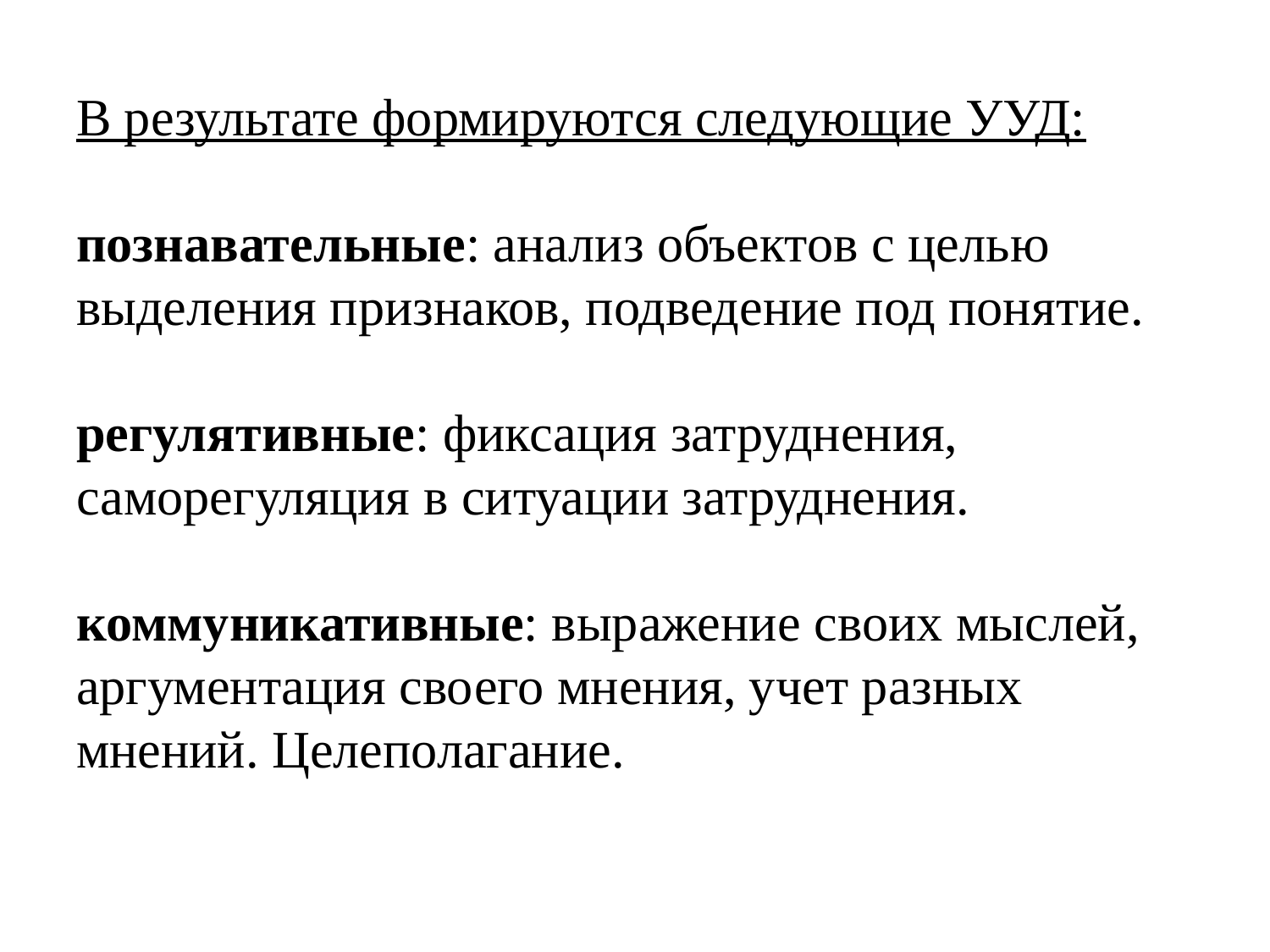

# В результате формируются следующие УУД: познавательные: анализ объектов с целью выделения признаков, подведение под понятие. регулятивные: фиксация затруднения, саморегуляция в ситуации затруднения. коммуникативные: выражение своих мыслей, аргументация своего мнения, учет разных мнений. Целеполагание.